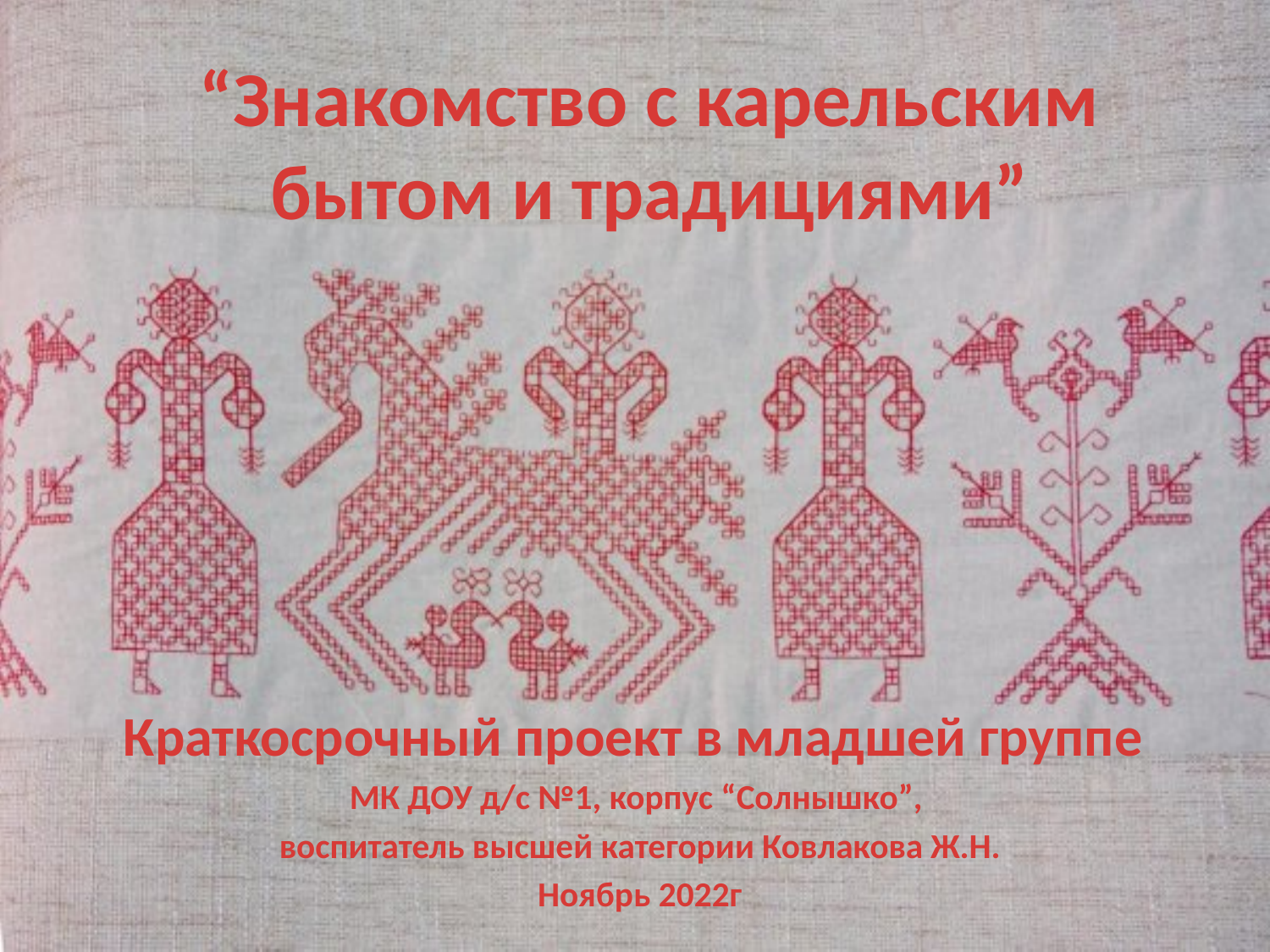

# “Знакомство с карельским бытом и традициями”
Краткосрочный проект в младшей группе
МК ДОУ д/с №1, корпус “Солнышко”,
воспитатель высшей категории Ковлакова Ж.Н.
Ноябрь 2022г